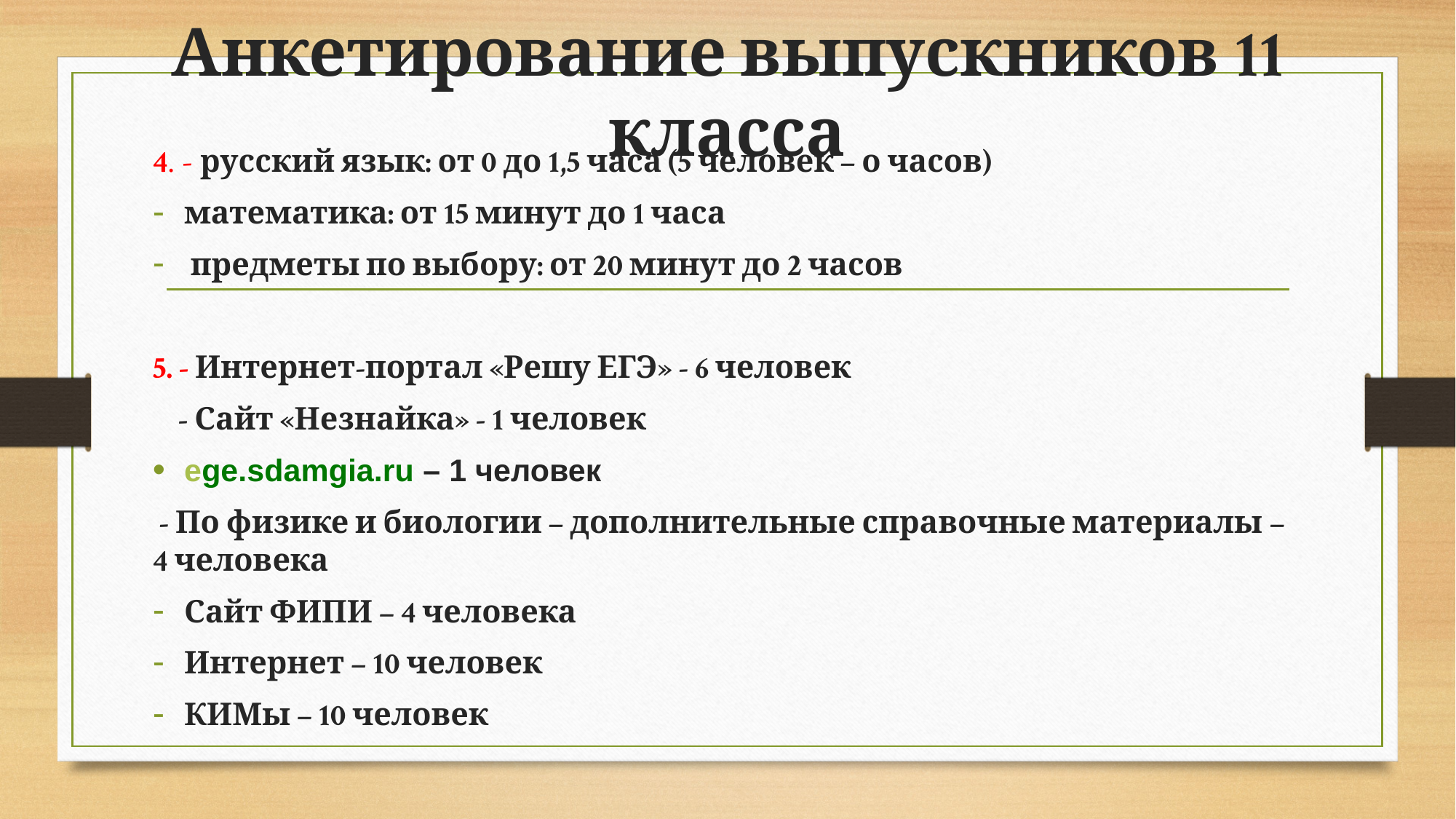

# Анкетирование выпускников 11 класса
4. - русский язык: от 0 до 1,5 часа (5 человек – о часов)
математика: от 15 минут до 1 часа
 предметы по выбору: от 20 минут до 2 часов

5. - Интернет-портал «Решу ЕГЭ» - 6 человек
    - Сайт «Незнайка» - 1 человек
ege.sdamgia.ru – 1 человек
 - По физике и биологии – дополнительные справочные материалы – 4 человека
Сайт ФИПИ – 4 человека
Интернет – 10 человек
КИМы – 10 человек